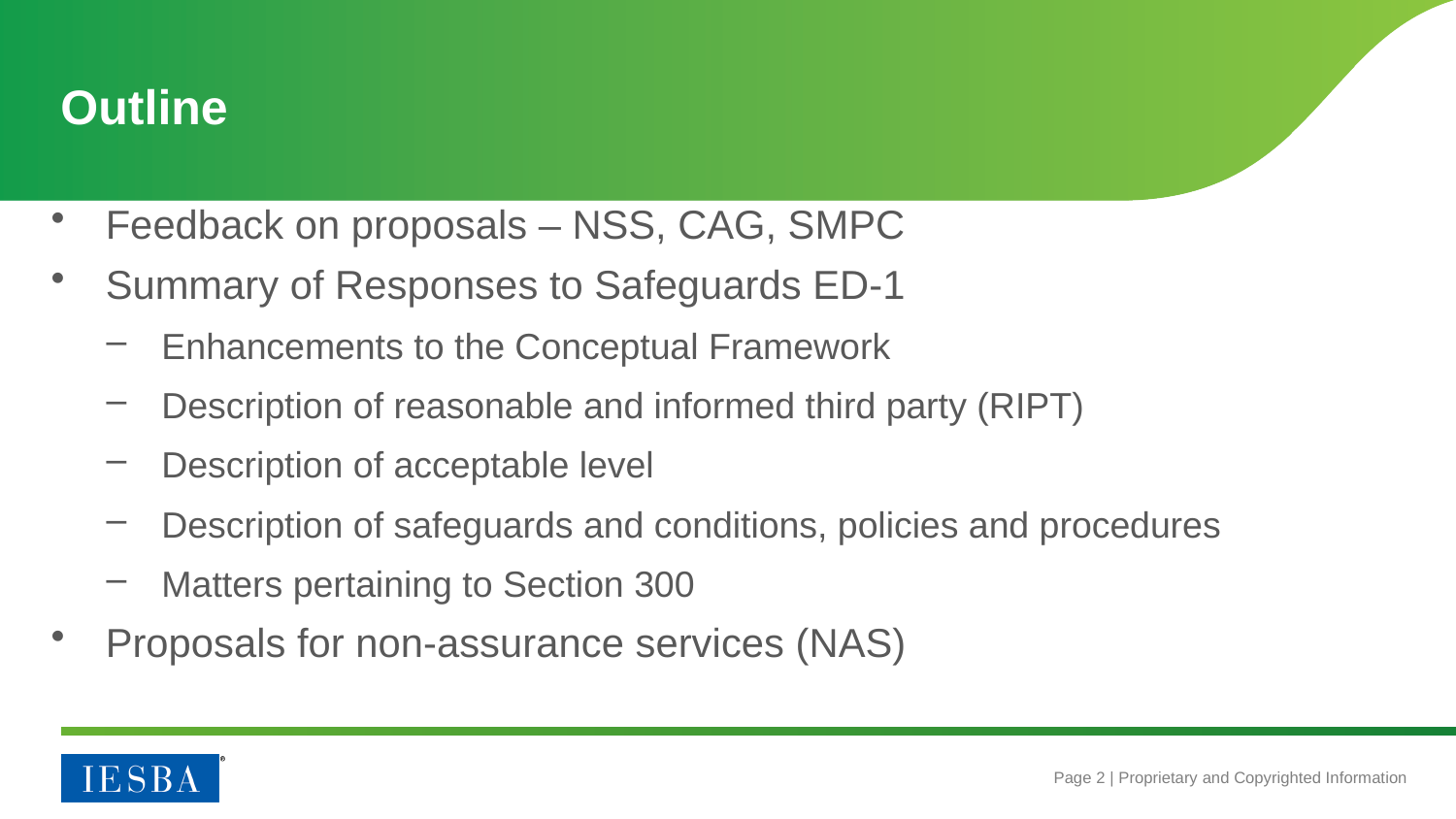

# Outline
Feedback on proposals – NSS, CAG, SMPC
Summary of Responses to Safeguards ED-1
Enhancements to the Conceptual Framework
Description of reasonable and informed third party (RIPT)
Description of acceptable level
Description of safeguards and conditions, policies and procedures
Matters pertaining to Section 300
Proposals for non-assurance services (NAS)